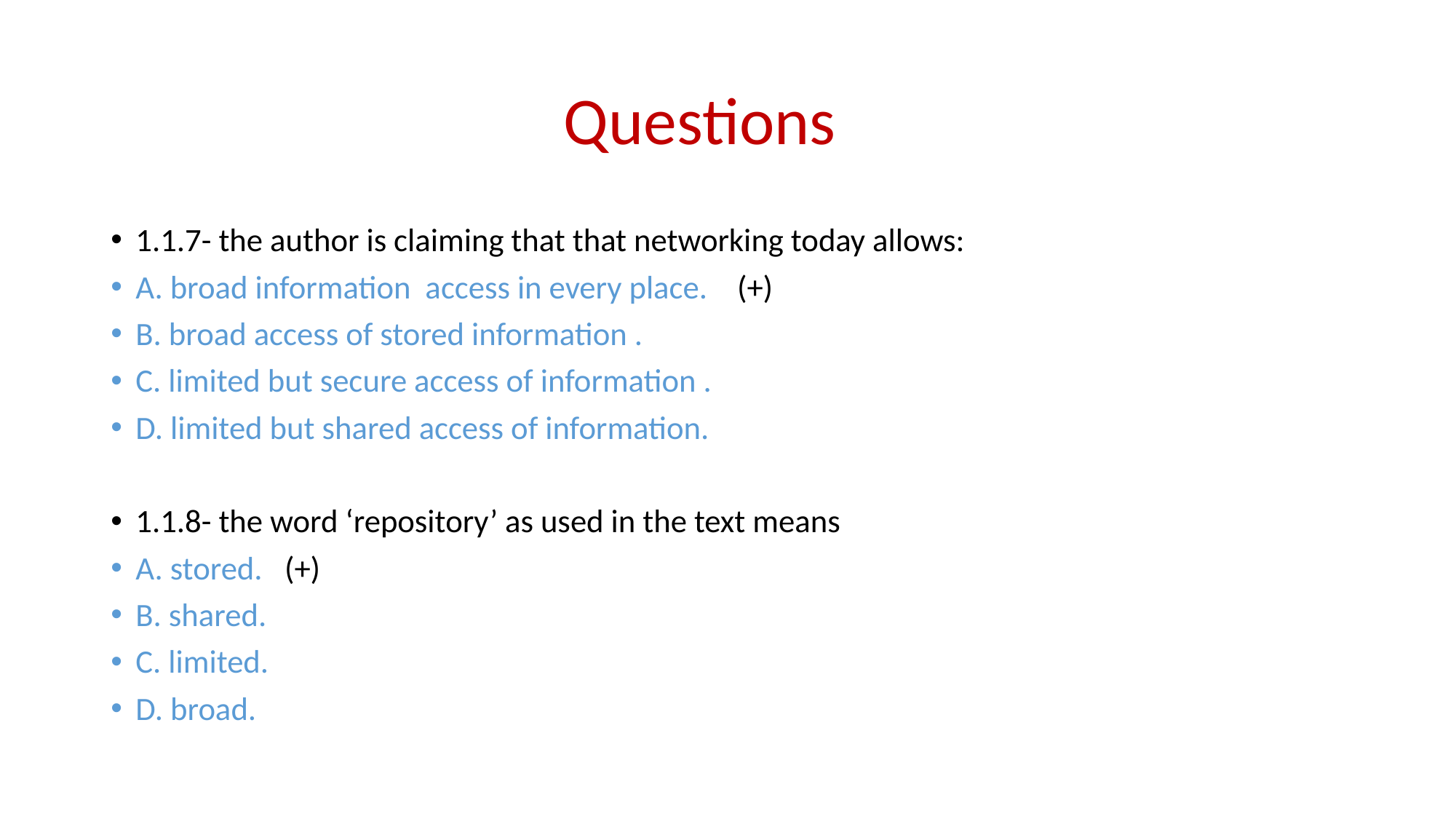

# Questions
1.1.7- the author is claiming that that networking today allows:
A. broad information  access in every place.    (+)
B. broad access of stored information .
C. limited but secure access of information .
D. limited but shared access of information.

1.1.8- the word ‘repository’ as used in the text means
A. stored.   (+)
B. shared.
C. limited.
D. broad.